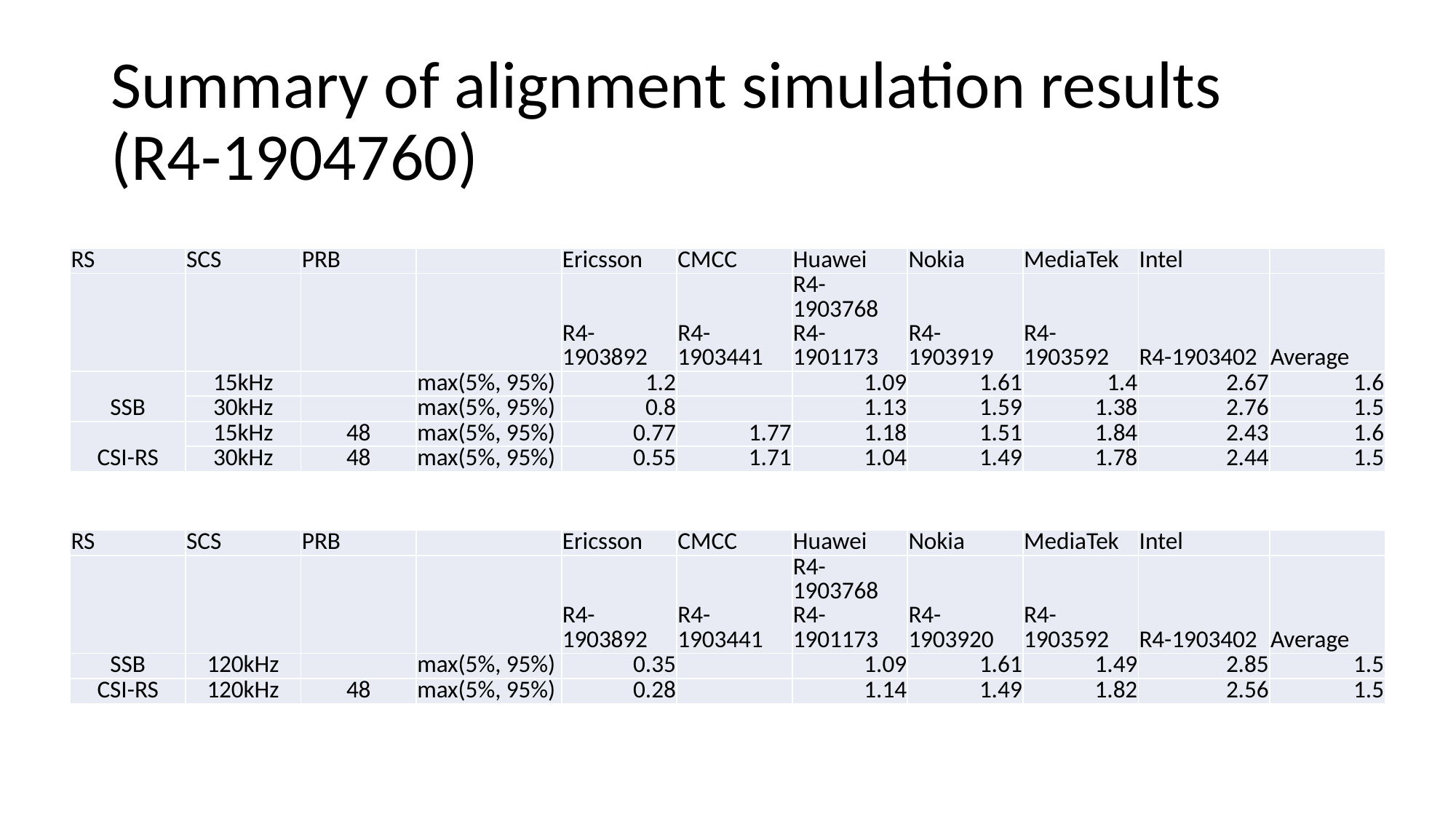

# Summary of alignment simulation results (R4-1904760)
| RS | SCS | PRB |  | Ericsson | CMCC | Huawei | Nokia | MediaTek | Intel |  |
| --- | --- | --- | --- | --- | --- | --- | --- | --- | --- | --- |
|  |  |  |  | R4-1903892 | R4-1903441 | R4-1903768 R4-1901173 | R4-1903919 | R4-1903592 | R4-1903402 | Average |
| SSB | 15kHz |  | max(5%, 95%) | 1.2 |  | 1.09 | 1.61 | 1.4 | 2.67 | 1.6 |
|  | 30kHz |  | max(5%, 95%) | 0.8 |  | 1.13 | 1.59 | 1.38 | 2.76 | 1.5 |
| CSI-RS | 15kHz | 48 | max(5%, 95%) | 0.77 | 1.77 | 1.18 | 1.51 | 1.84 | 2.43 | 1.6 |
|  | 30kHz | 48 | max(5%, 95%) | 0.55 | 1.71 | 1.04 | 1.49 | 1.78 | 2.44 | 1.5 |
| RS | SCS | PRB |  | Ericsson | CMCC | Huawei | Nokia | MediaTek | Intel |  |
| --- | --- | --- | --- | --- | --- | --- | --- | --- | --- | --- |
|  |  |  |  | R4-1903892 | R4-1903441 | R4-1903768 R4-1901173 | R4-1903920 | R4-1903592 | R4-1903402 | Average |
| SSB | 120kHz |  | max(5%, 95%) | 0.35 |  | 1.09 | 1.61 | 1.49 | 2.85 | 1.5 |
| CSI-RS | 120kHz | 48 | max(5%, 95%) | 0.28 |  | 1.14 | 1.49 | 1.82 | 2.56 | 1.5 |